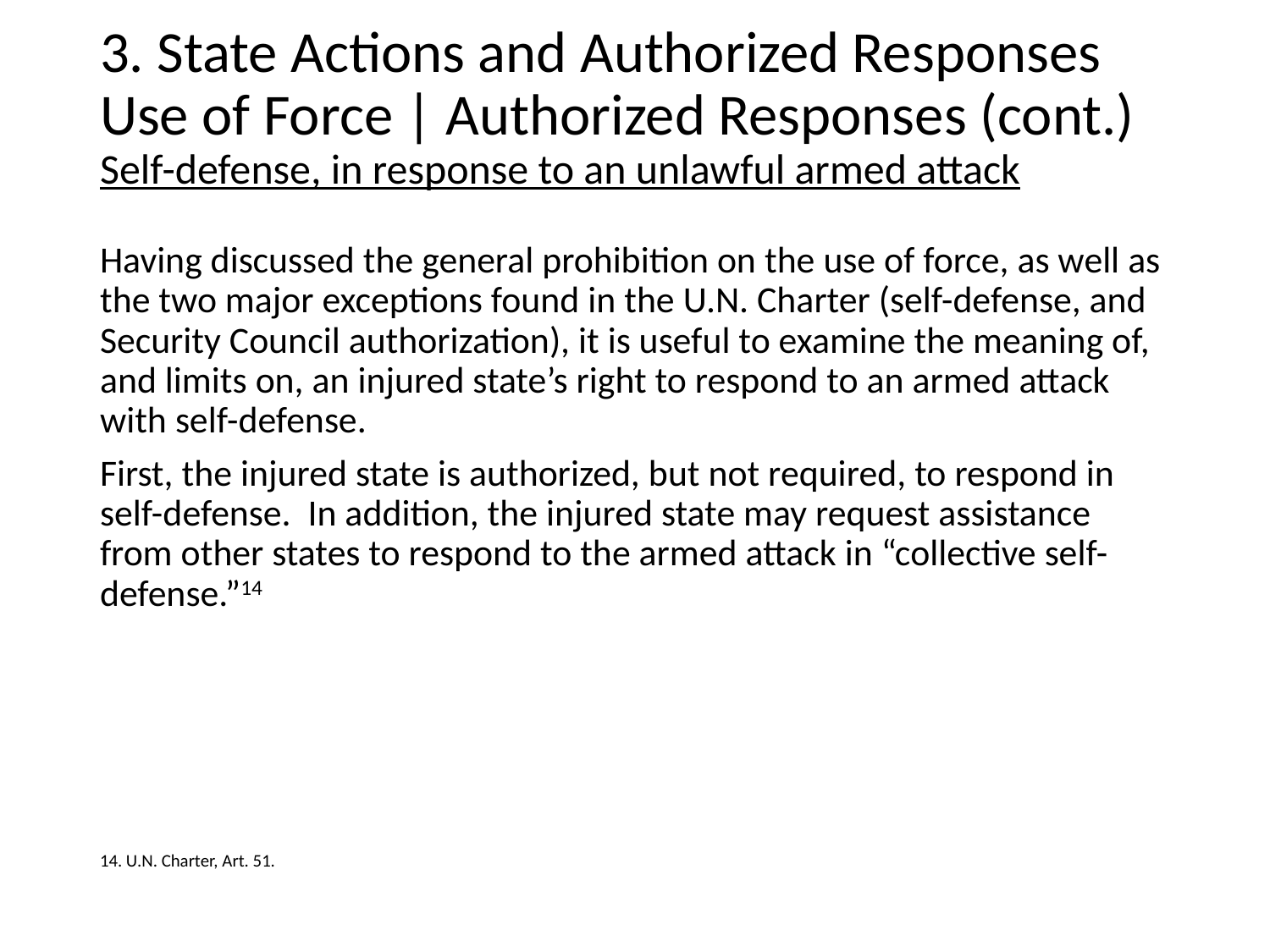

# 3. State Actions and Authorized Responses Use of Force | Authorized Responses (cont.) Self-defense, in response to an unlawful armed attack
Having discussed the general prohibition on the use of force, as well as the two major exceptions found in the U.N. Charter (self-defense, and Security Council authorization), it is useful to examine the meaning of, and limits on, an injured state’s right to respond to an armed attack with self-defense.
First, the injured state is authorized, but not required, to respond in self-defense.  In addition, the injured state may request assistance from other states to respond to the armed attack in “collective self-defense.”14

14. U.N. Charter, Art. 51.